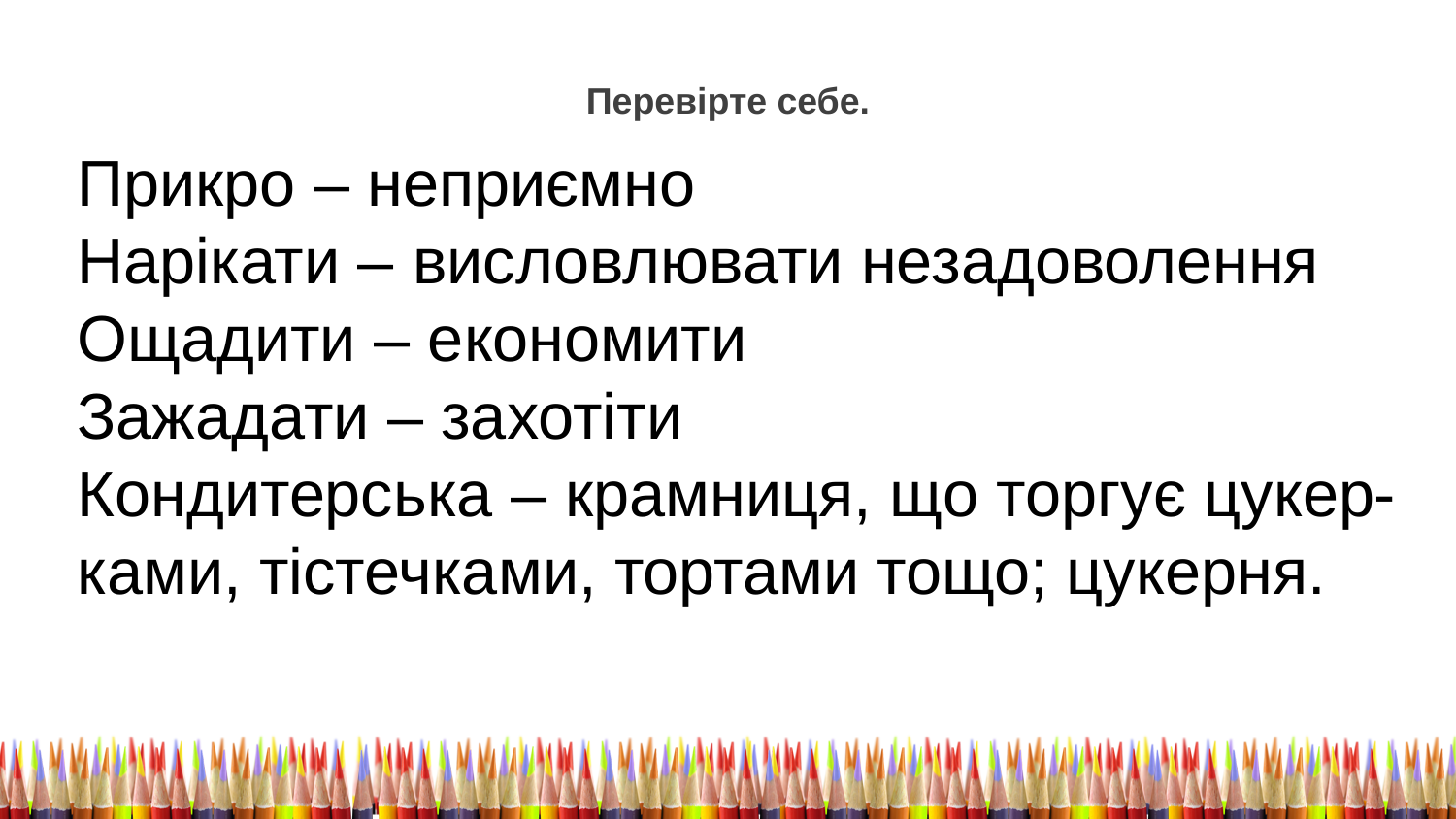

Перевірте себе.
Прикро – неприємно
Нарікати – висловлювати незадоволення
Ощадити – економити
Зажадати – захотіти
Кондитерська – крамниця, що торгує цукер-ками, тістечками, тортами тощо; цукерня.